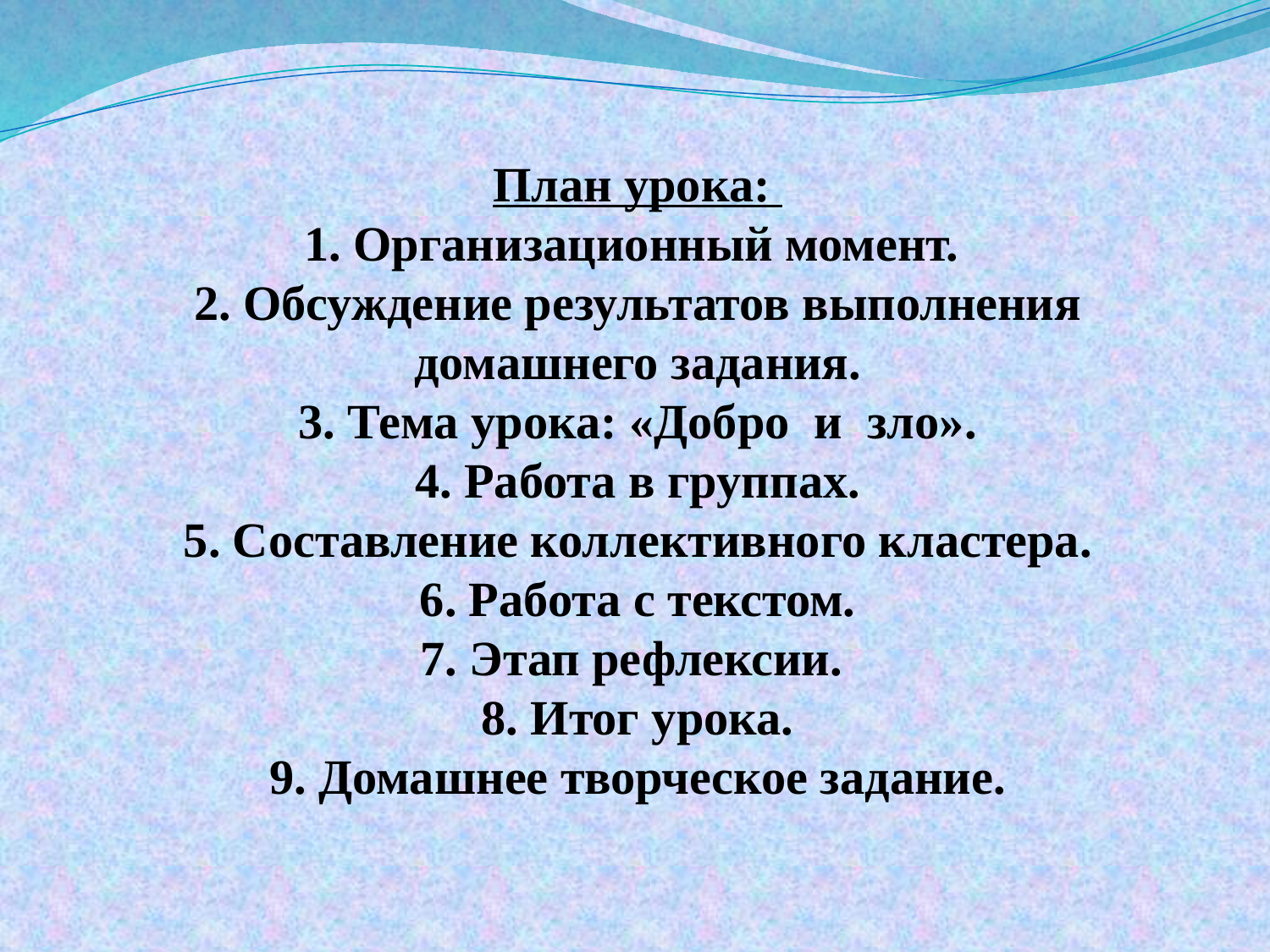

# План урока: 1. Организационный момент. 2. Обсуждение результатов выполнения домашнего задания. 3. Тема урока: «Добро  и  зло». 4. Работа в группах. 5. Составление коллективного кластера. 6. Работа с текстом. 7. Этап рефлексии. 8. Итог урока. 9. Домашнее творческое задание.